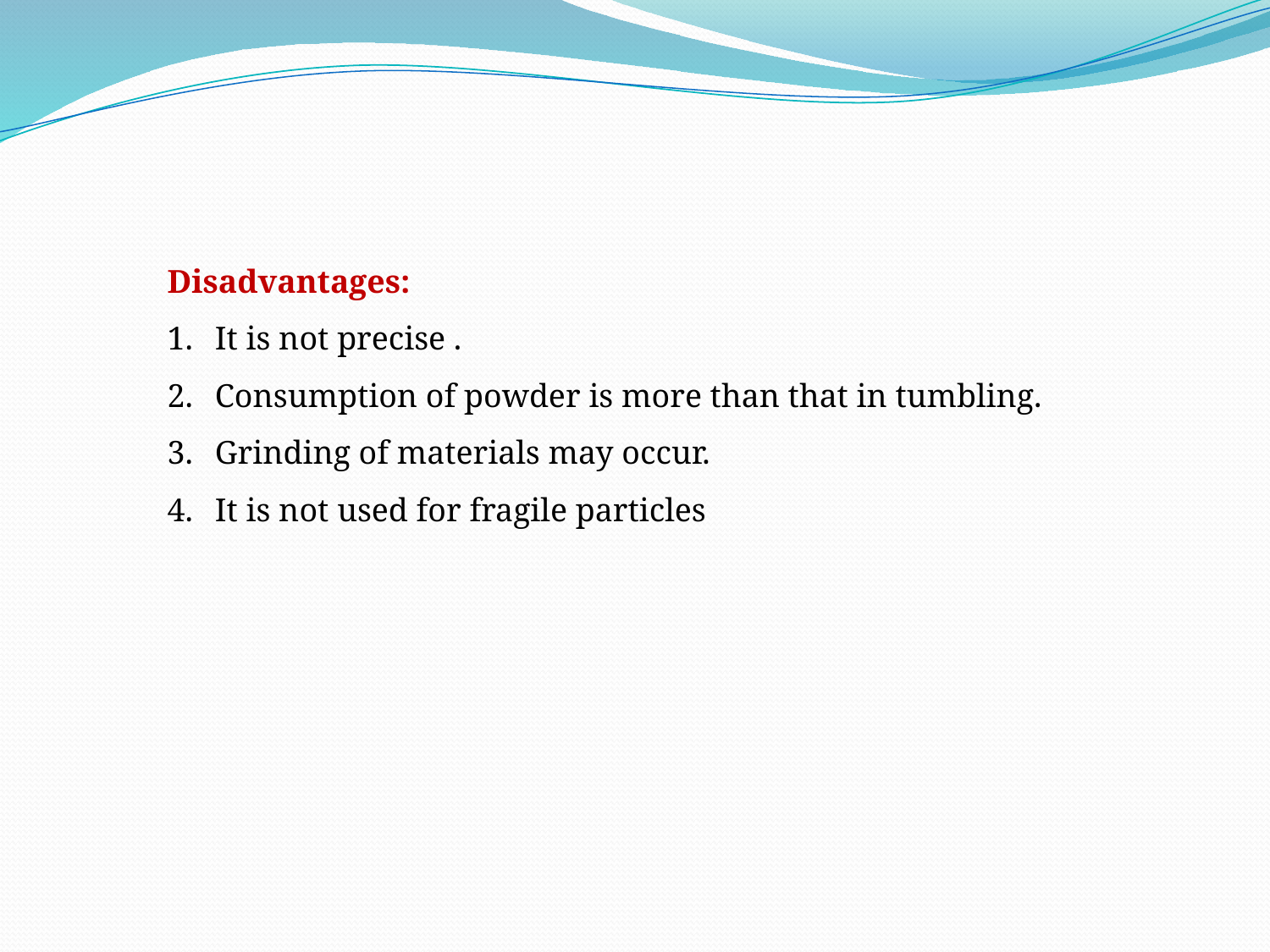

Disadvantages:
It is not precise .
Consumption of powder is more than that in tumbling.
Grinding of materials may occur.
It is not used for fragile particles